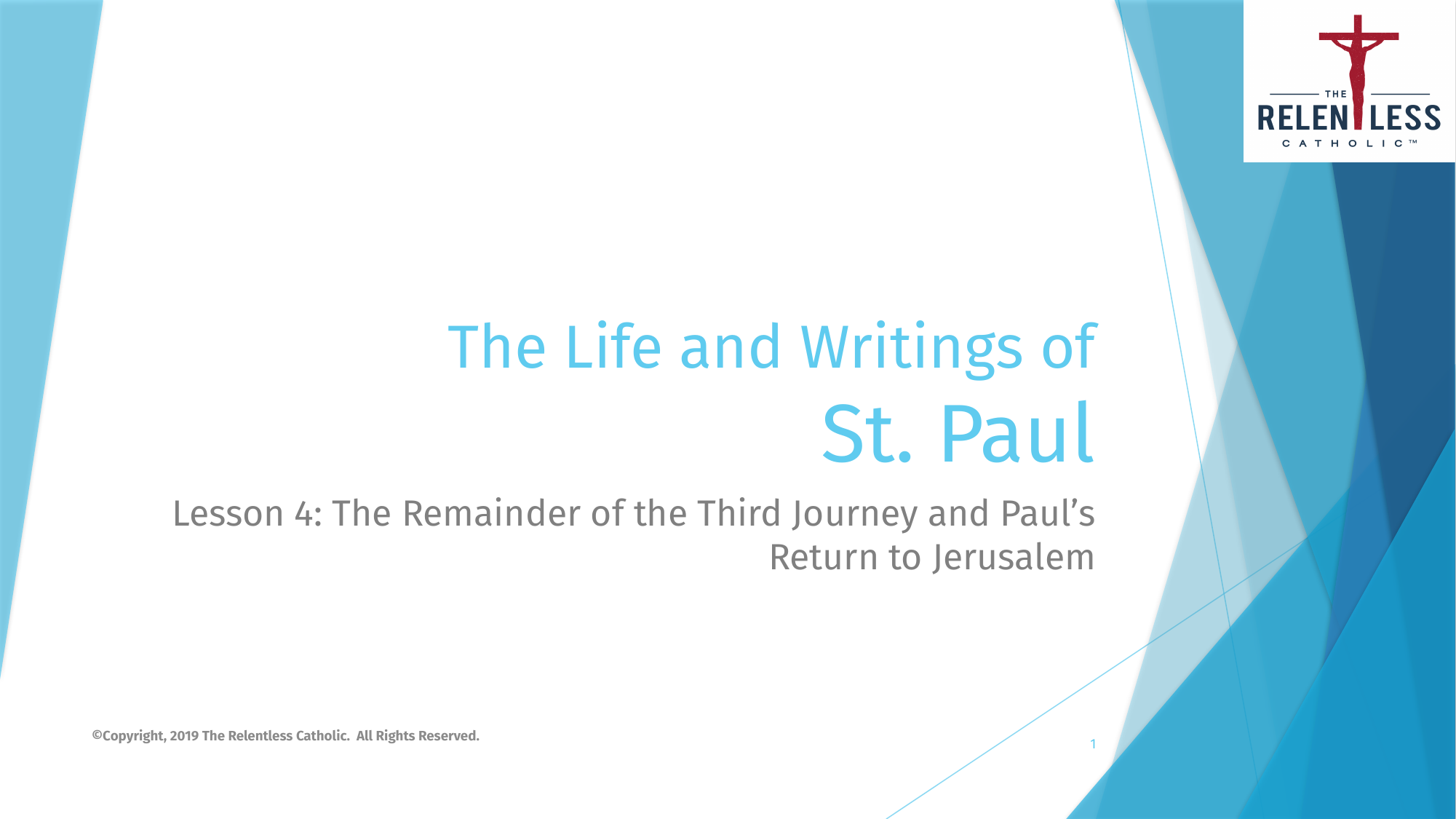

# The Life and Writings of St. Paul
Lesson 4: The Remainder of the Third Journey and Paul’s Return to Jerusalem
©Copyright, 2019 The Relentless Catholic.  All Rights Reserved.

1